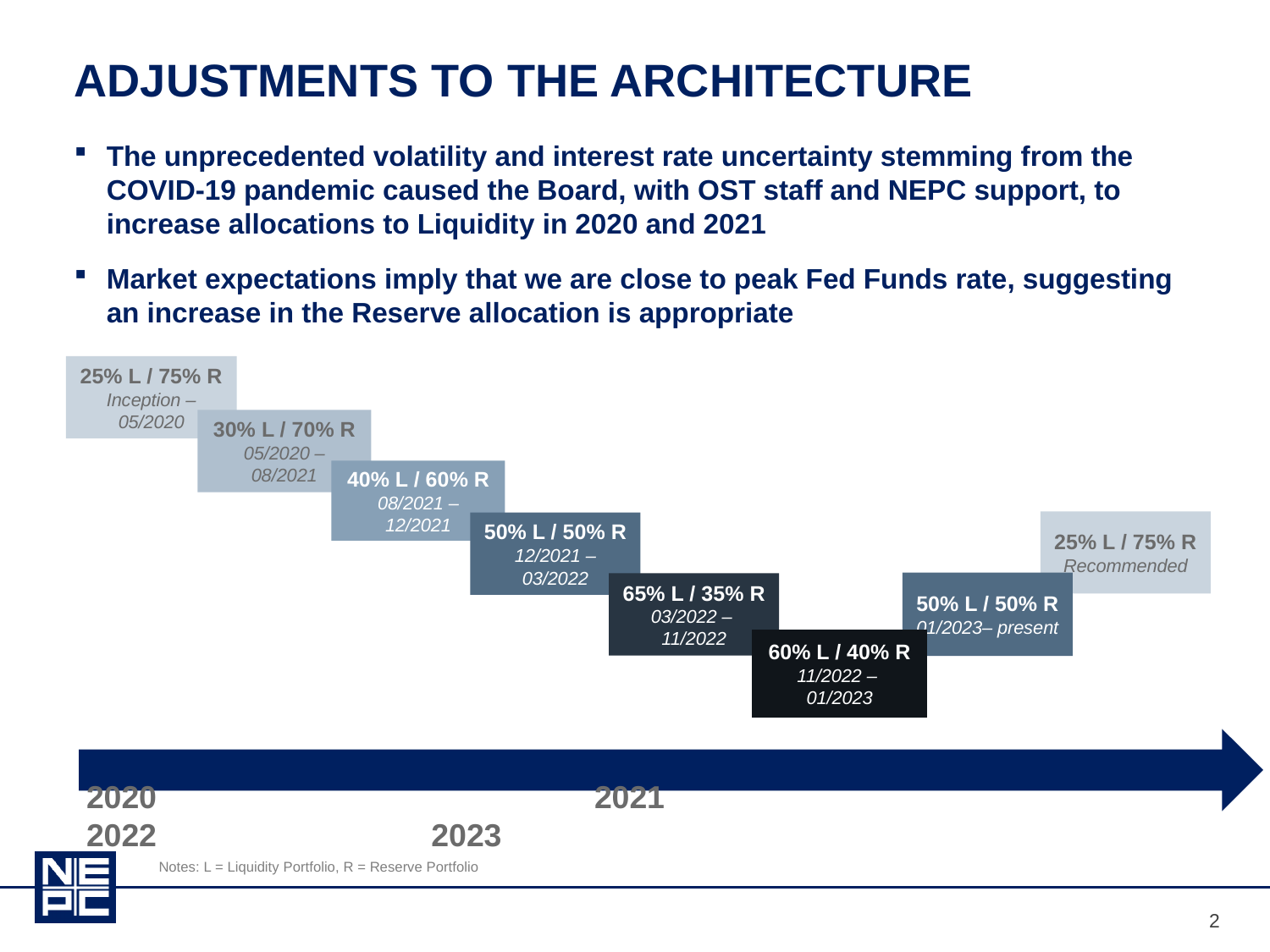

# Adjustments to the Architecture
The unprecedented volatility and interest rate uncertainty stemming from the COVID-19 pandemic caused the Board, with OST staff and NEPC support, to increase allocations to Liquidity in 2020 and 2021

Market expectations imply that we are close to peak Fed Funds rate, suggesting an increase in the Reserve allocation is appropriate

25% L / 75% R
Inception – 05/2020
30% L / 70% R
05/2020 – 08/2021
40% L / 60% R
08/2021 – 12/2021
50% L / 50% R
12/2021 – 03/2022
65% L / 35% R
03/2022 –  11/2022

2020				2021					2022                               2023
60% L / 40% R
11/2022 –  01/2023
25% L / 75% R
Recommended
50% L / 50% R
01/2023– present
Notes: L = Liquidity Portfolio, R = Reserve Portfolio
2